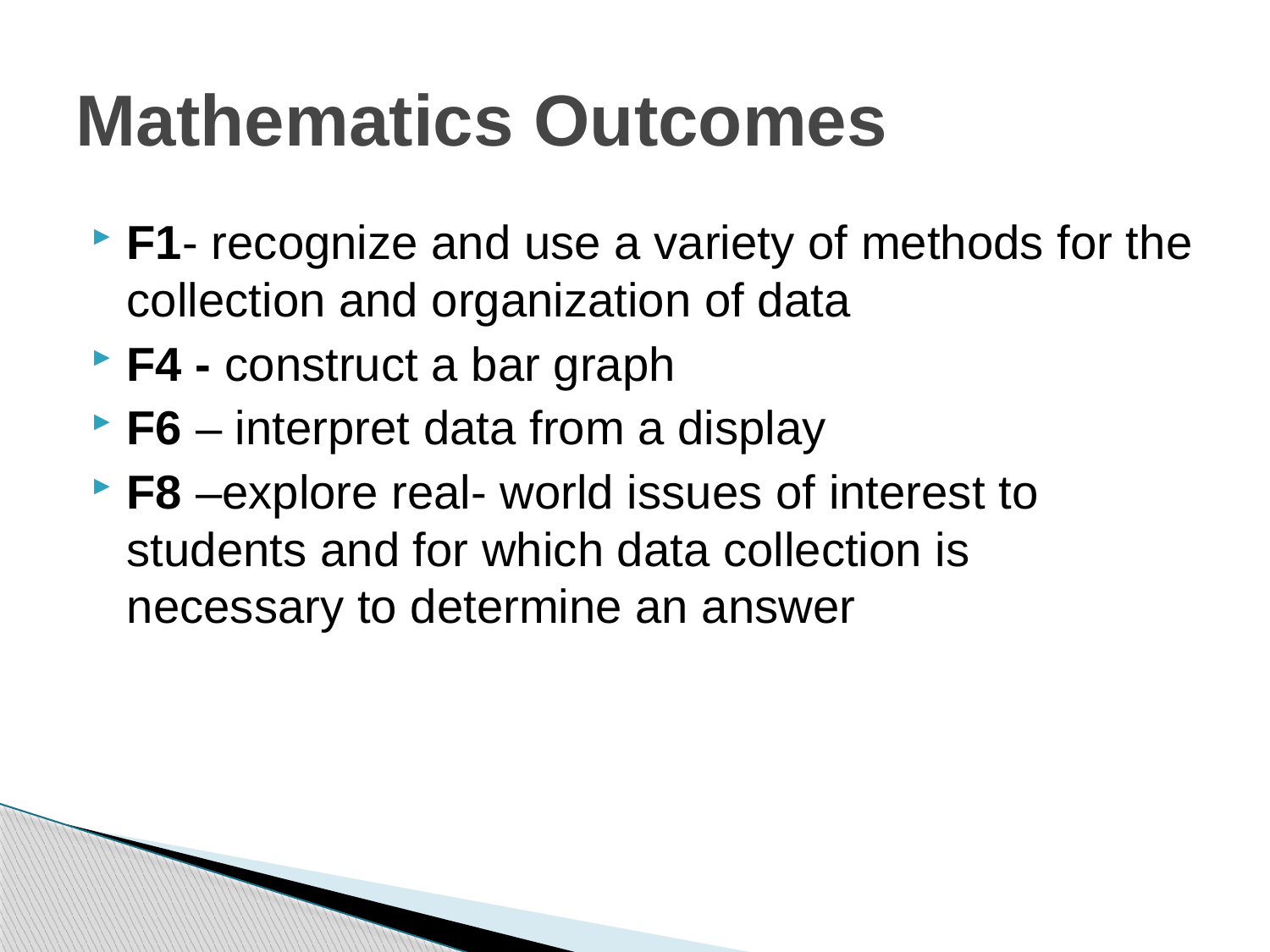

# Mathematics Outcomes
F1- recognize and use a variety of methods for the collection and organization of data
F4 - construct a bar graph
F6 – interpret data from a display
F8 –explore real- world issues of interest to students and for which data collection is necessary to determine an answer